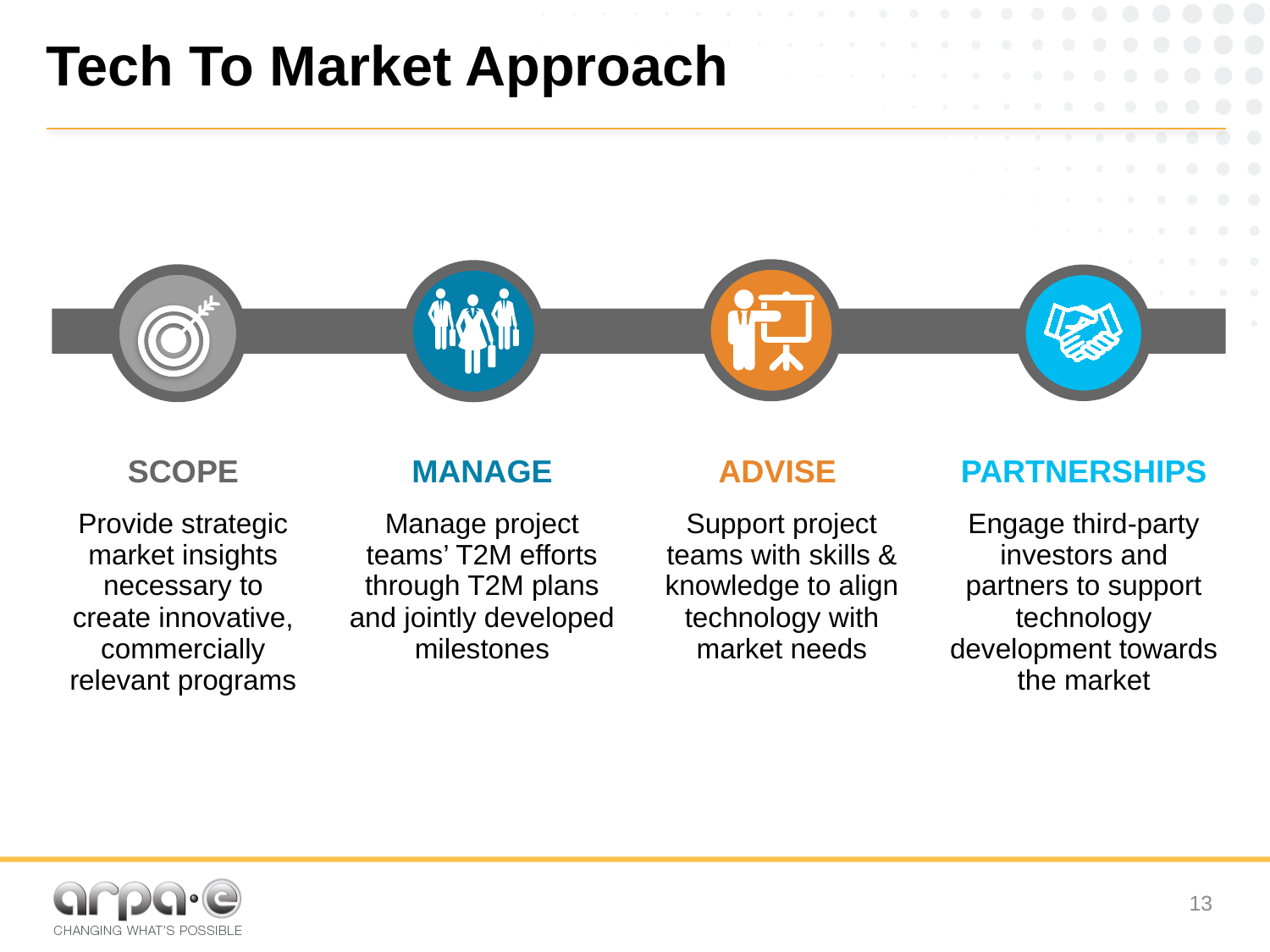

# Tech To Market Approach

| SCOPE |  | MANAGE |  | ADVISE |  | PARTNERSHIPS |
| --- | --- | --- | --- | --- | --- | --- |
| Provide strategic market insights necessary to create innovative, commercially relevant programs |  | Manage project teams’ T2M efforts through T2M plans and jointly developed milestones |  | Support project teams with skills & knowledge to align technology with market needs |  | Engage third-party investors and partners to support technology development towards the market |
13